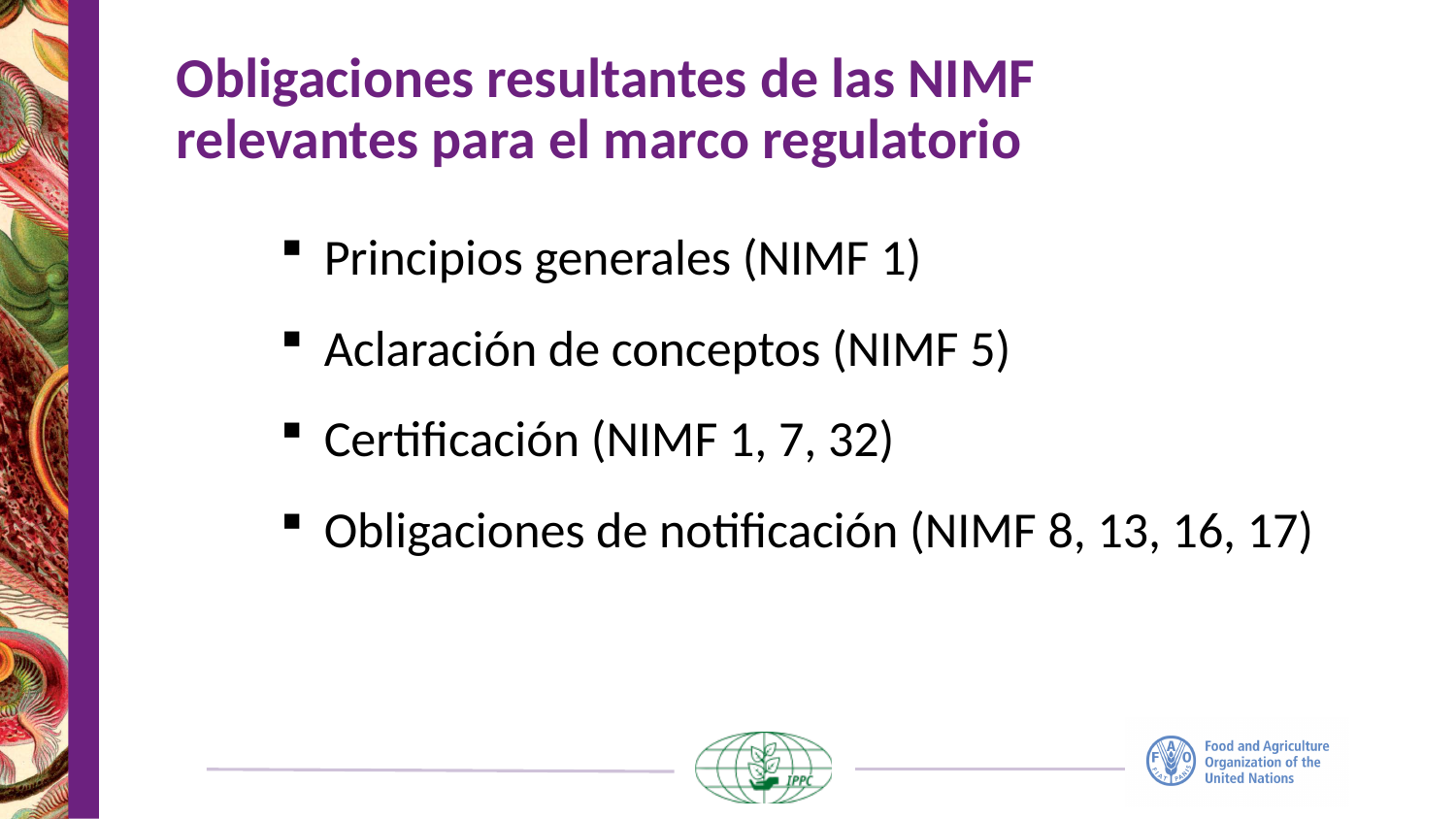

# Obligaciones resultantes de las NIMF relevantes para el marco regulatorio
Principios generales (NIMF 1)
Aclaración de conceptos (NIMF 5)
Certificación (NIMF 1, 7, 32)
Obligaciones de notificación (NIMF 8, 13, 16, 17)